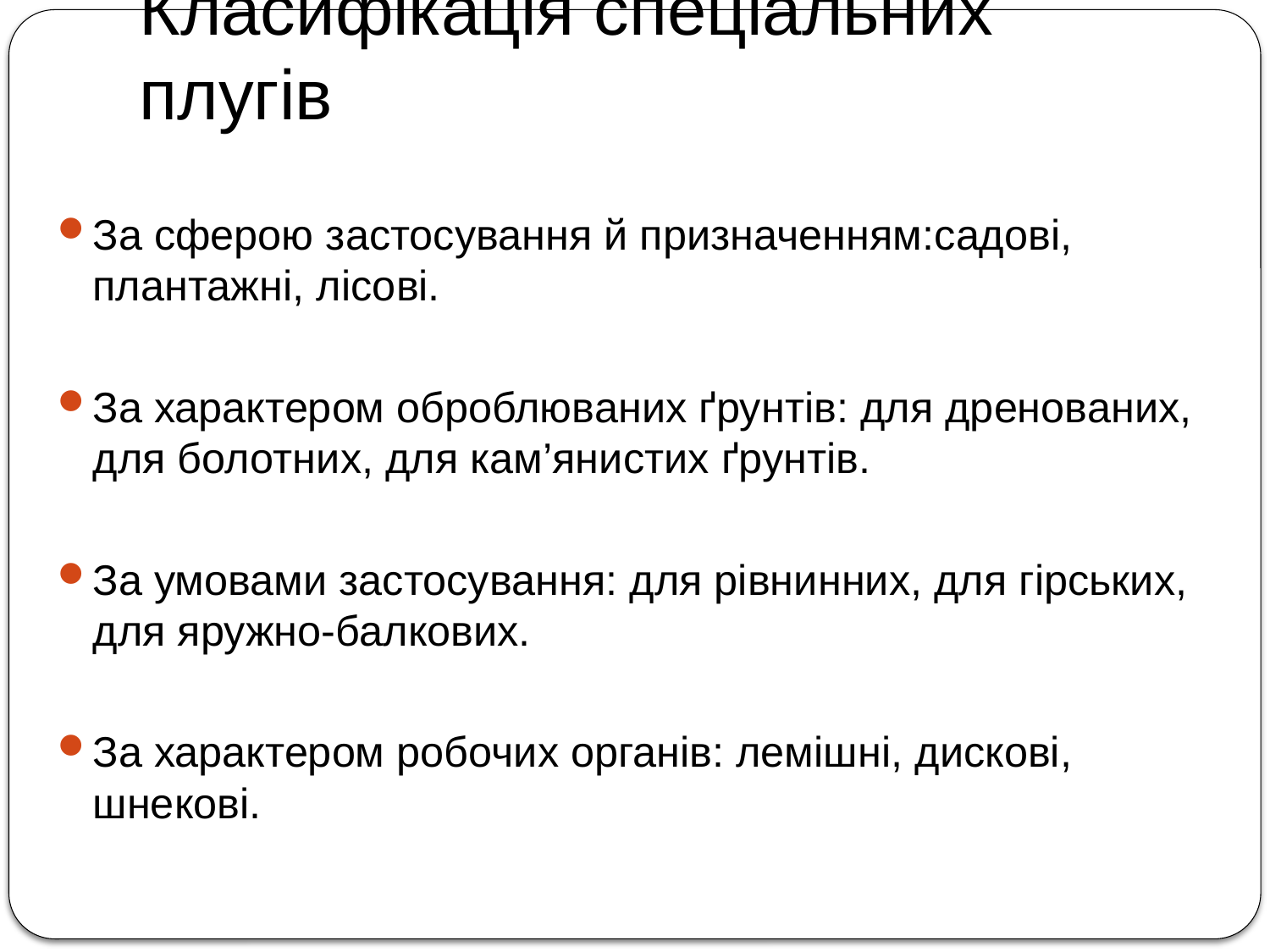

# Класифікація спеціальних плугів
За сферою застосування й призначенням:садові, плантажні, лісові.

За характером оброблюваних ґрунтів: для дренованих, для болотних, для кам’янистих ґрунтів.

За умовами застосування: для рівнинних, для гірських, для яружно-балкових.

За характером робочих органів: лемішні, дискові, шнекові.